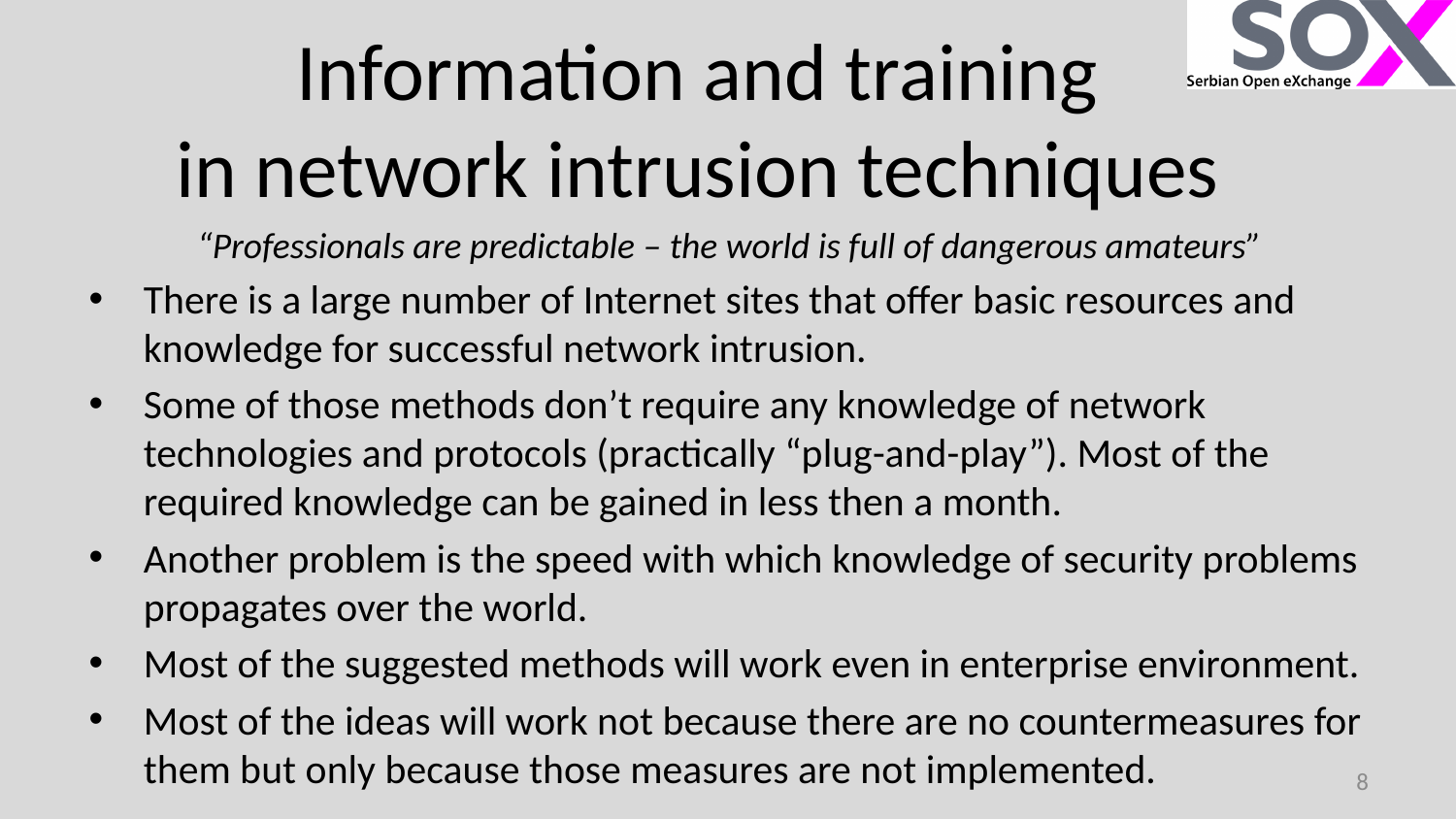

# Information and training in network intrusion techniques
“Professionals are predictable – the world is full of dangerous amateurs”
There is a large number of Internet sites that offer basic resources and knowledge for successful network intrusion.
Some of those methods don’t require any knowledge of network technologies and protocols (practically “plug-and-play”). Most of the required knowledge can be gained in less then a month.
Another problem is the speed with which knowledge of security problems propagates over the world.
Most of the suggested methods will work even in enterprise environment.
Most of the ideas will work not because there are no countermeasures for them but only because those measures are not implemented.

8